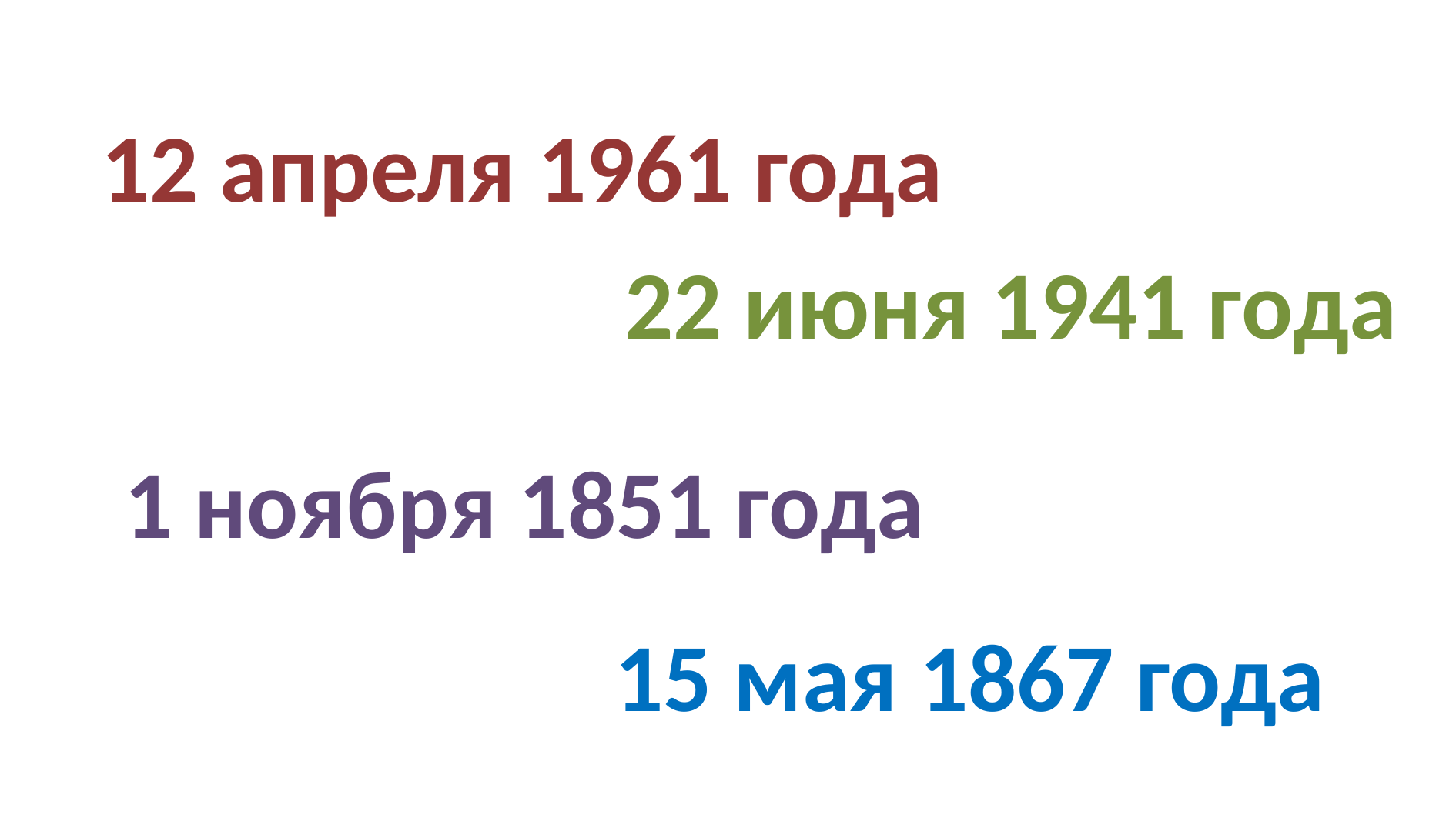

12 апреля 1961 года
22 июня 1941 года
1 ноября 1851 года
15 мая 1867 года